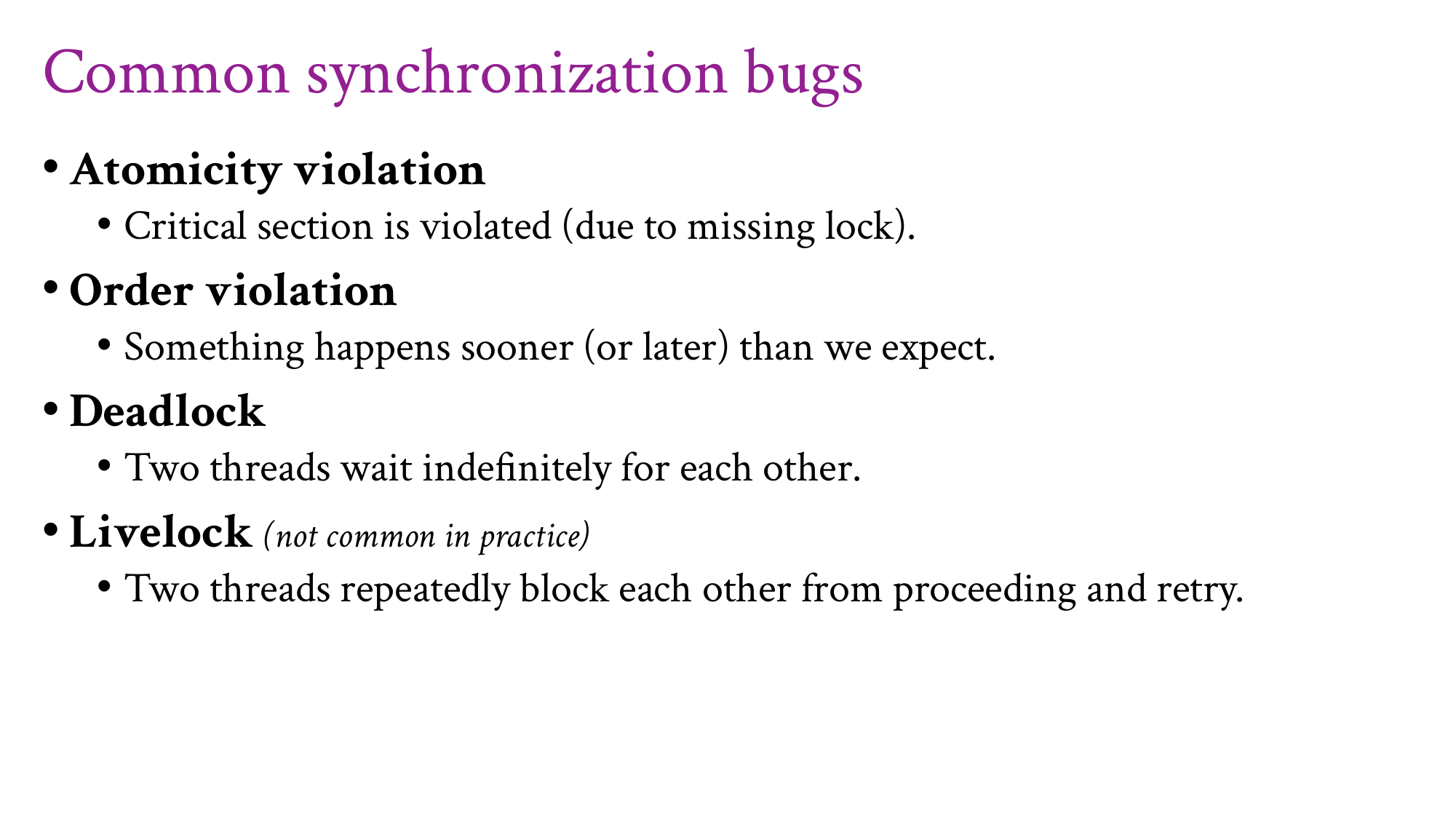

# Common synchronization bugs
Atomicity violation
Critical section is violated (due to missing lock).
Order violation
Something happens sooner (or later) than we expect.
Deadlock
Two threads wait indefinitely for each other.
Livelock (not common in practice)
Two threads repeatedly block each other from proceeding and retry.